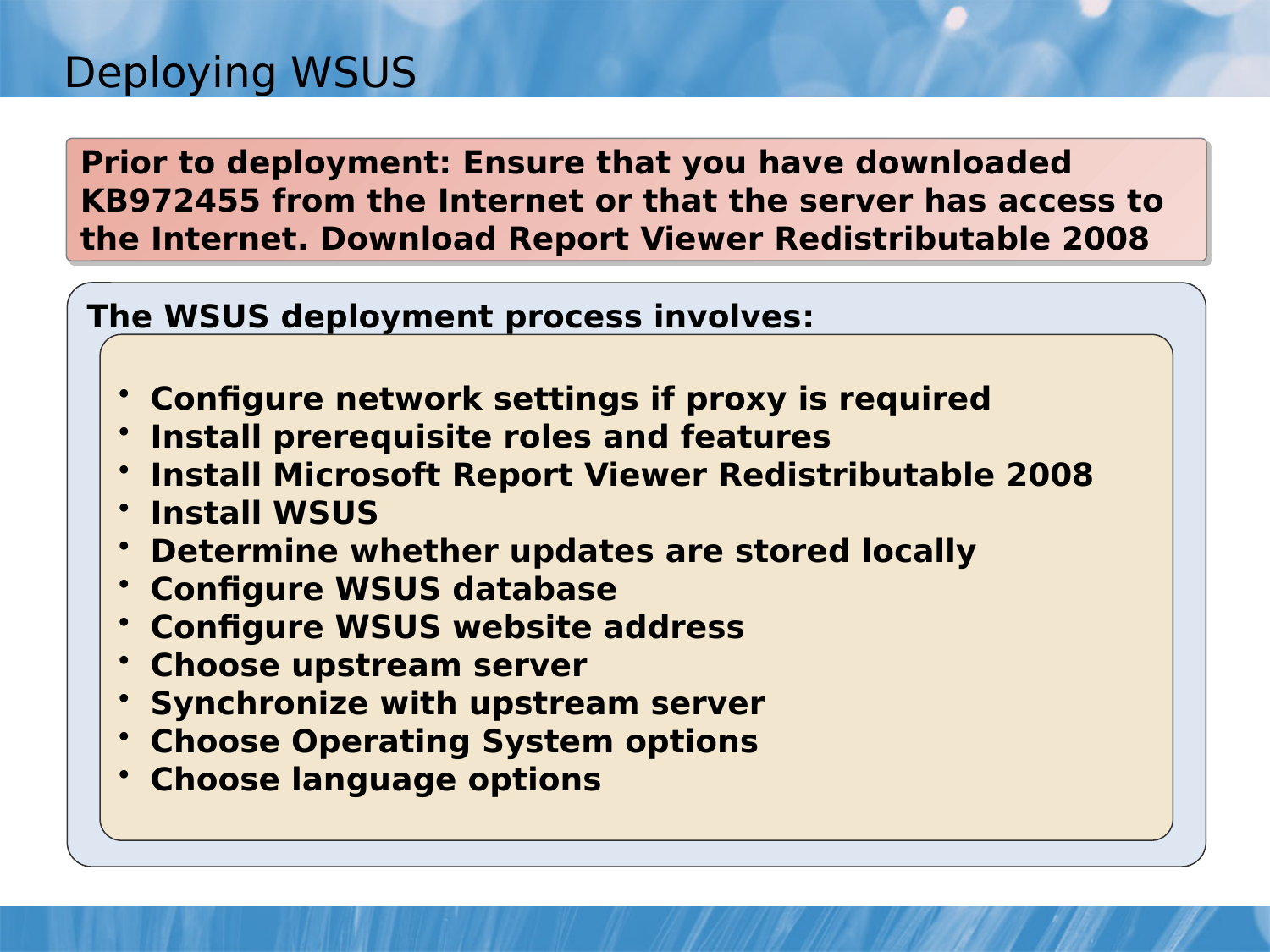

# Deploying WSUS
Prior to deployment: Ensure that you have downloaded KB972455 from the Internet or that the server has access to the Internet. Download Report Viewer Redistributable 2008
The WSUS deployment process involves:
Configure network settings if proxy is required
Install prerequisite roles and features
Install Microsoft Report Viewer Redistributable 2008
Install WSUS
Determine whether updates are stored locally
Configure WSUS database
Configure WSUS website address
Choose upstream server
Synchronize with upstream server
Choose Operating System options
Choose language options